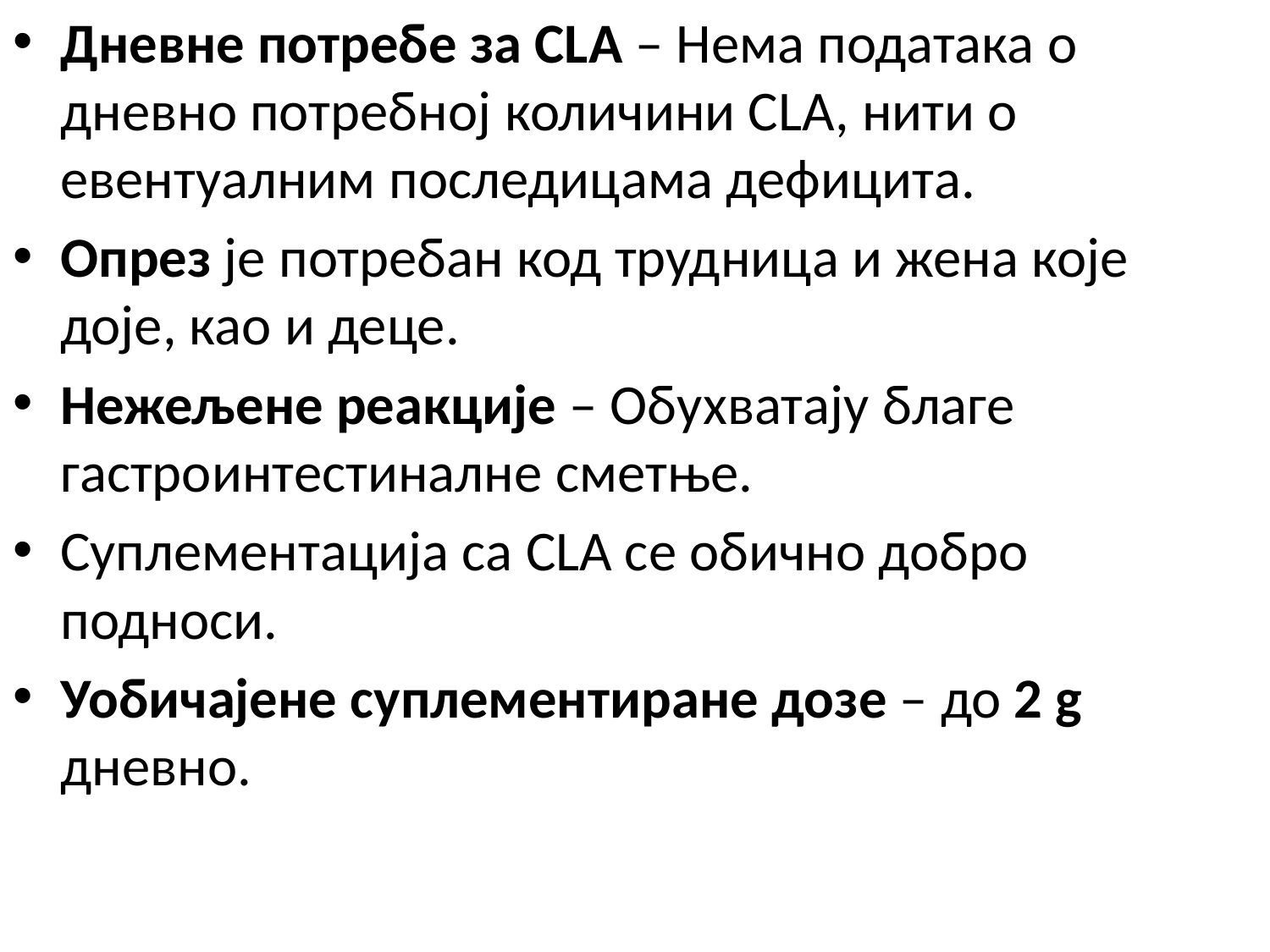

Дневне потребе за CLA – Нема података о дневно потребној количини CLA, нити о евентуалним последицама дефицита.
Опрез је потребан код трудница и жена које доје, као и деце.
Нежељене реакције – Обухватају благе гастроинтестиналне сметње.
Суплементација са CLA се обично добро подноси.
Уобичајене суплементиране дозе – до 2 g дневно.